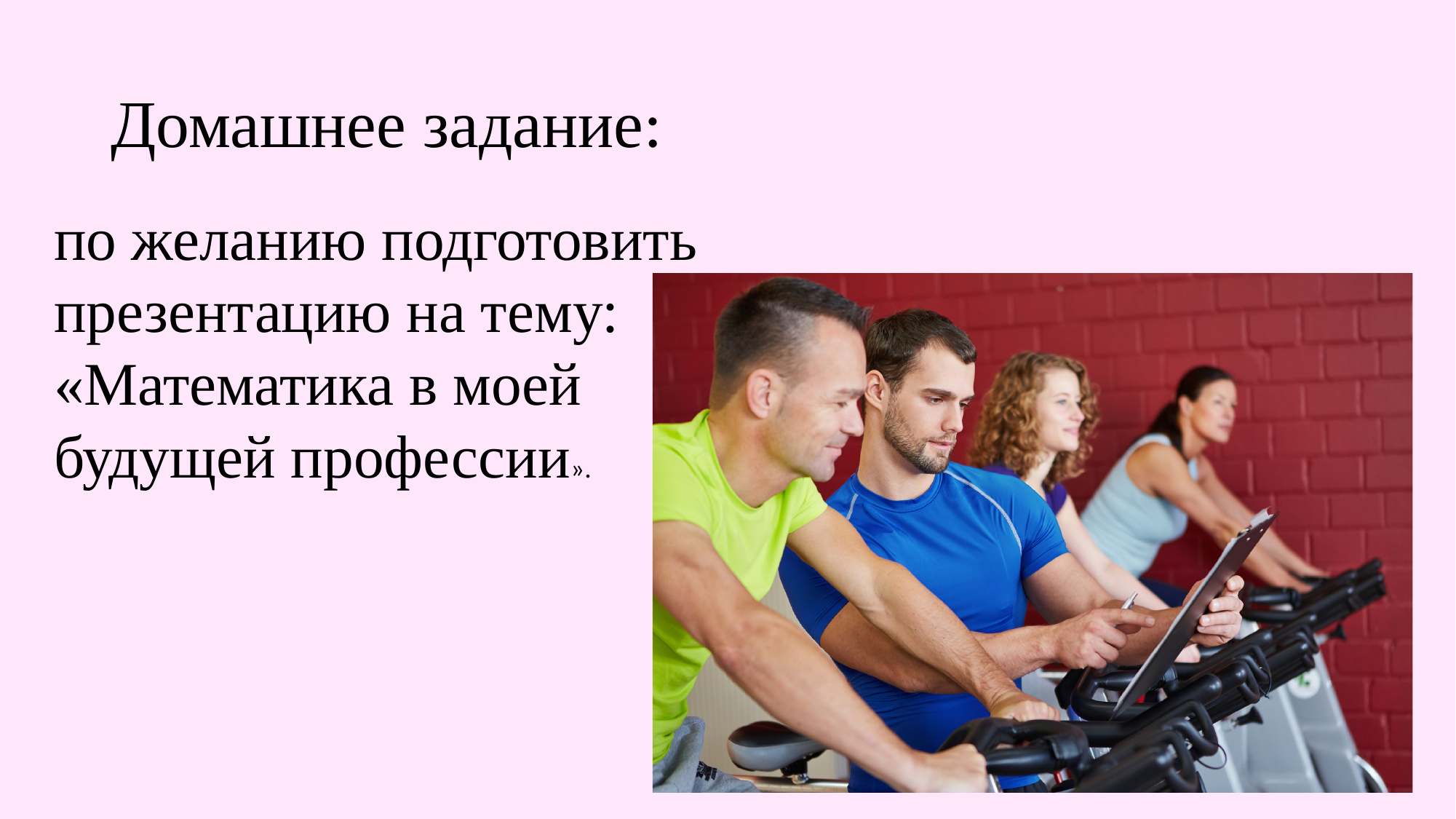

# Домашнее задание:
по желанию подготовить презентацию на тему: «Математика в моей будущей профессии».